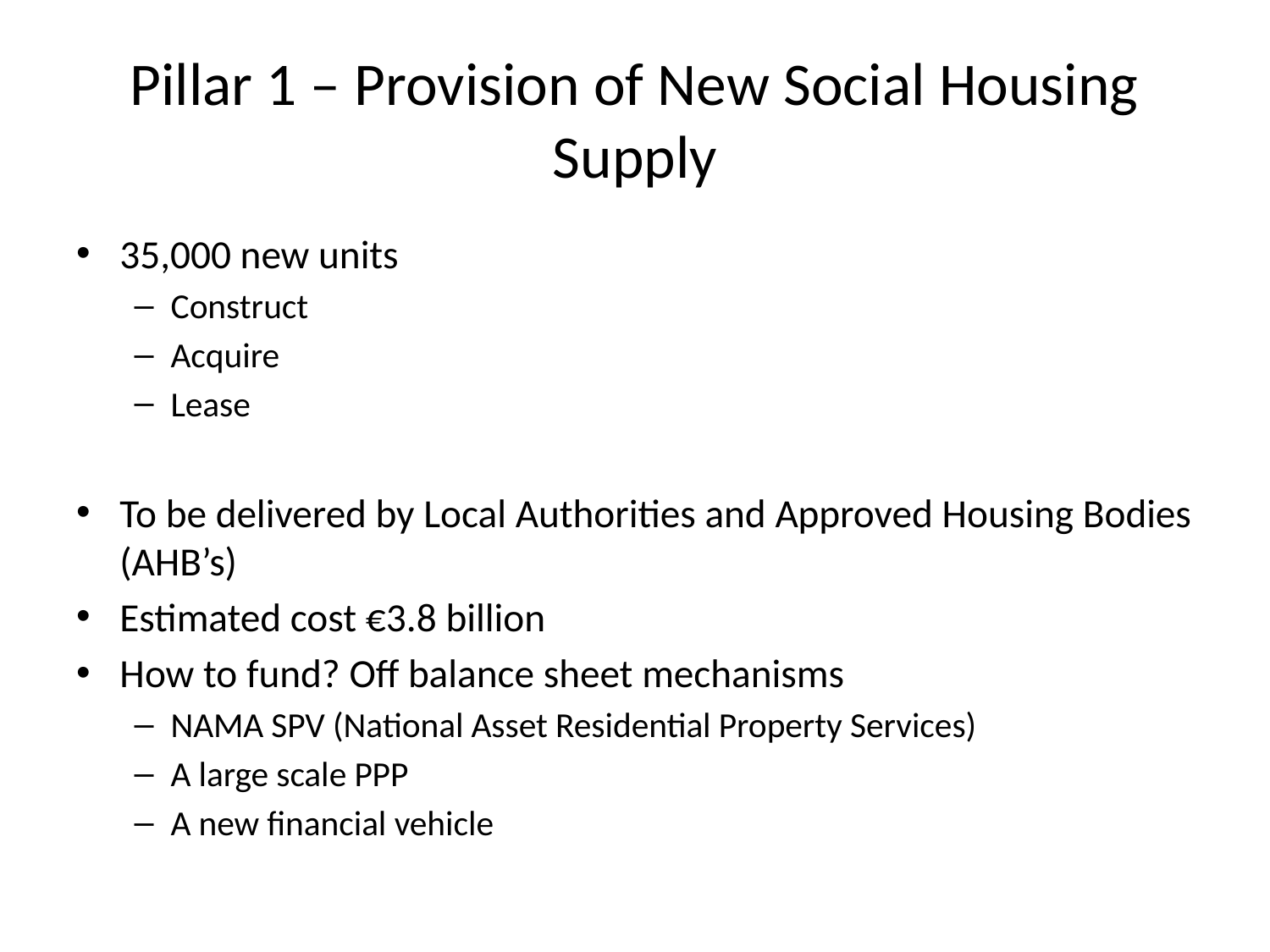

# Pillar 1 – Provision of New Social Housing Supply
35,000 new units
Construct
Acquire
Lease

To be delivered by Local Authorities and Approved Housing Bodies (AHB’s)
Estimated cost €3.8 billion
How to fund? Off balance sheet mechanisms
NAMA SPV (National Asset Residential Property Services)
A large scale PPP
A new financial vehicle